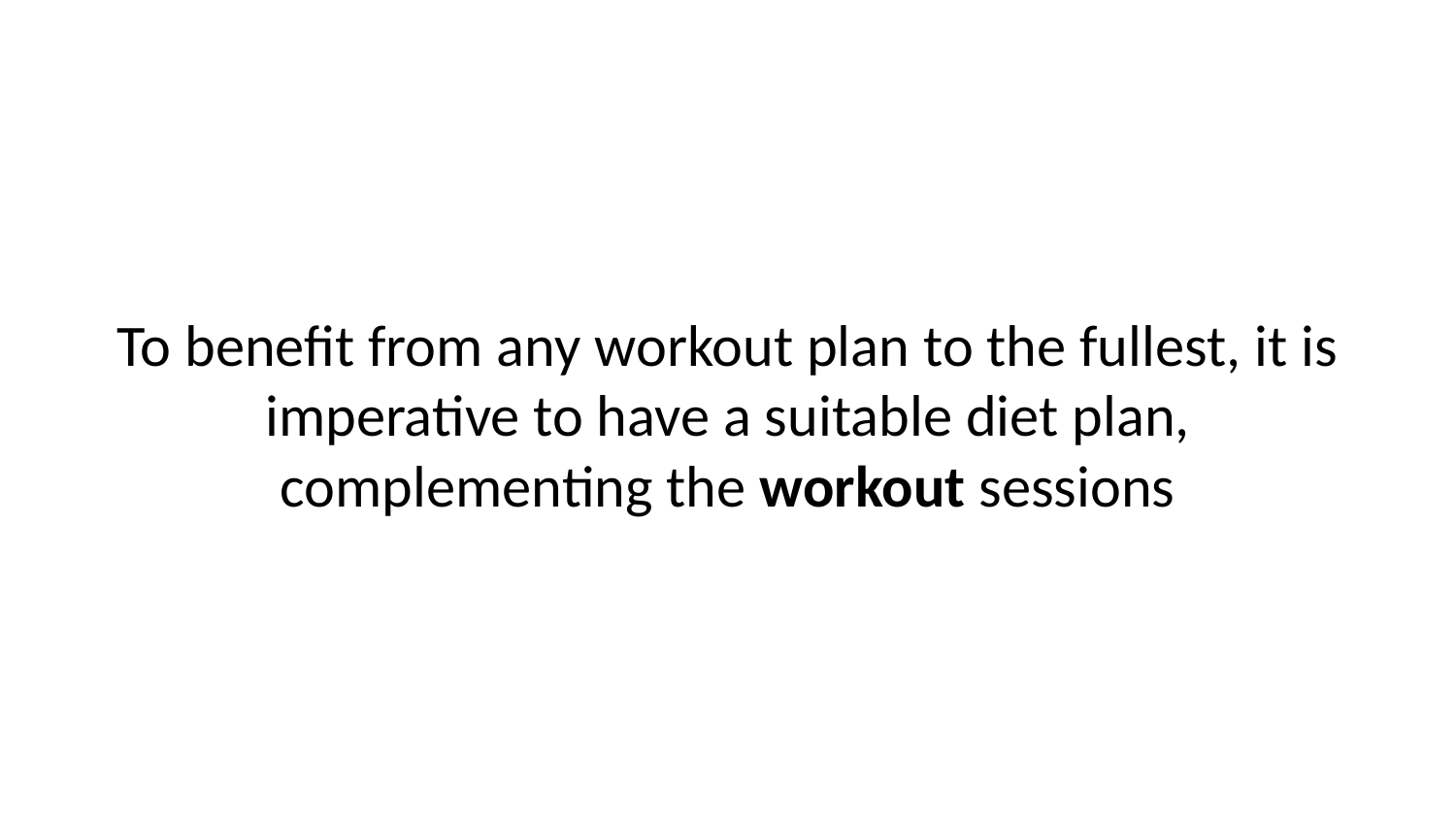

To benefit from any workout plan to the fullest, it is imperative to have a suitable diet plan, complementing the workout sessions